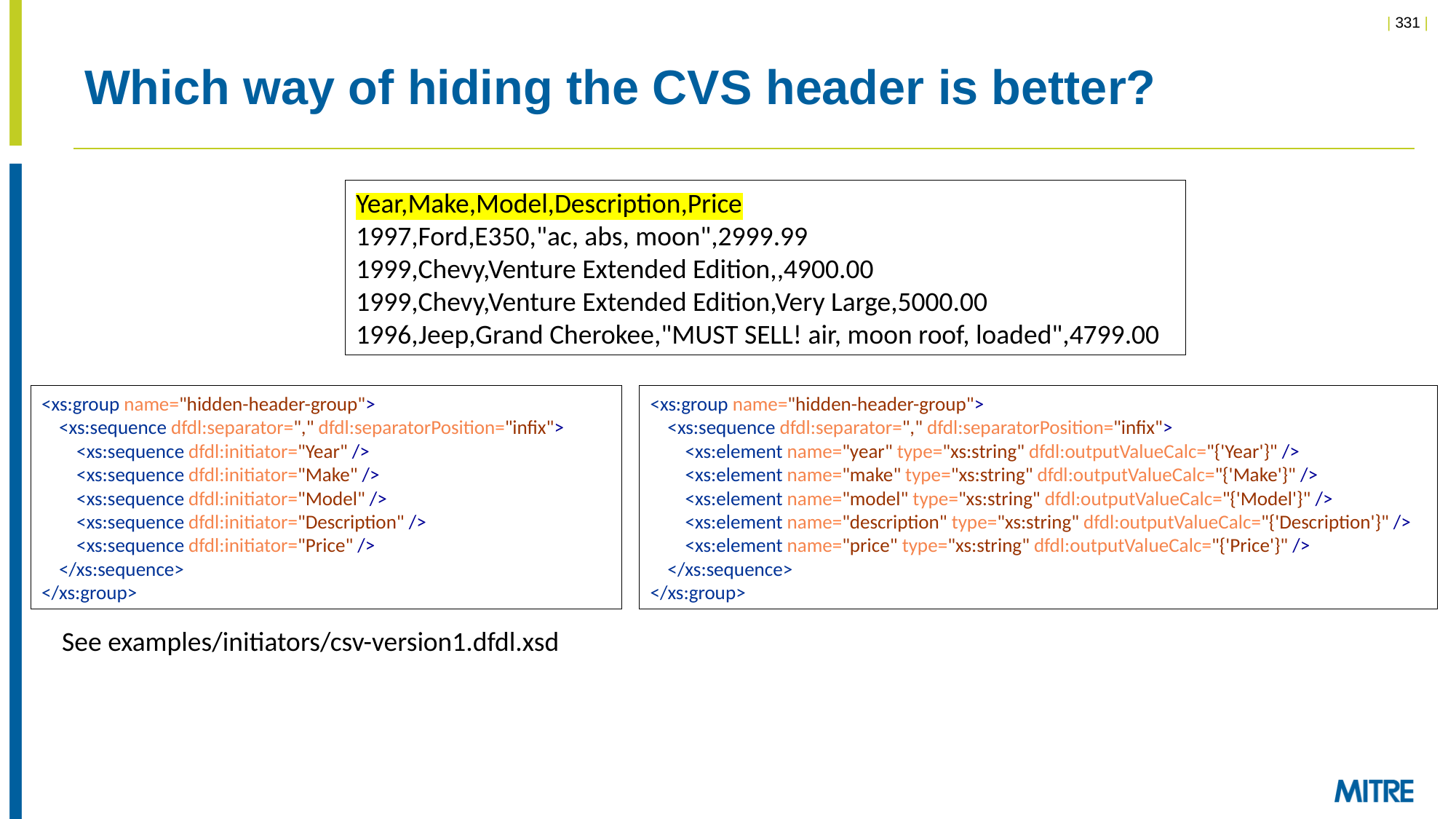

# Which way of hiding the CVS header is better?
Year,Make,Model,Description,Price
1997,Ford,E350,"ac, abs, moon",2999.99
1999,Chevy,Venture Extended Edition,,4900.00
1999,Chevy,Venture Extended Edition,Very Large,5000.00
1996,Jeep,Grand Cherokee,"MUST SELL! air, moon roof, loaded",4799.00
<xs:group name="hidden-header-group">
    <xs:sequence dfdl:separator="," dfdl:separatorPosition="infix">
        <xs:sequence dfdl:initiator="Year" />
        <xs:sequence dfdl:initiator="Make" />
        <xs:sequence dfdl:initiator="Model" />
        <xs:sequence dfdl:initiator="Description" />
        <xs:sequence dfdl:initiator="Price" />
    </xs:sequence>
</xs:group>
<xs:group name="hidden-header-group">
    <xs:sequence dfdl:separator="," dfdl:separatorPosition="infix">
        <xs:element name="year" type="xs:string" dfdl:outputValueCalc="{'Year'}" />
        <xs:element name="make" type="xs:string" dfdl:outputValueCalc="{'Make'}" />
        <xs:element name="model" type="xs:string" dfdl:outputValueCalc="{'Model'}" />
        <xs:element name="description" type="xs:string" dfdl:outputValueCalc="{'Description'}" />
        <xs:element name="price" type="xs:string" dfdl:outputValueCalc="{'Price'}" />
    </xs:sequence>
</xs:group>
See examples/initiators/csv-version1.dfdl.xsd